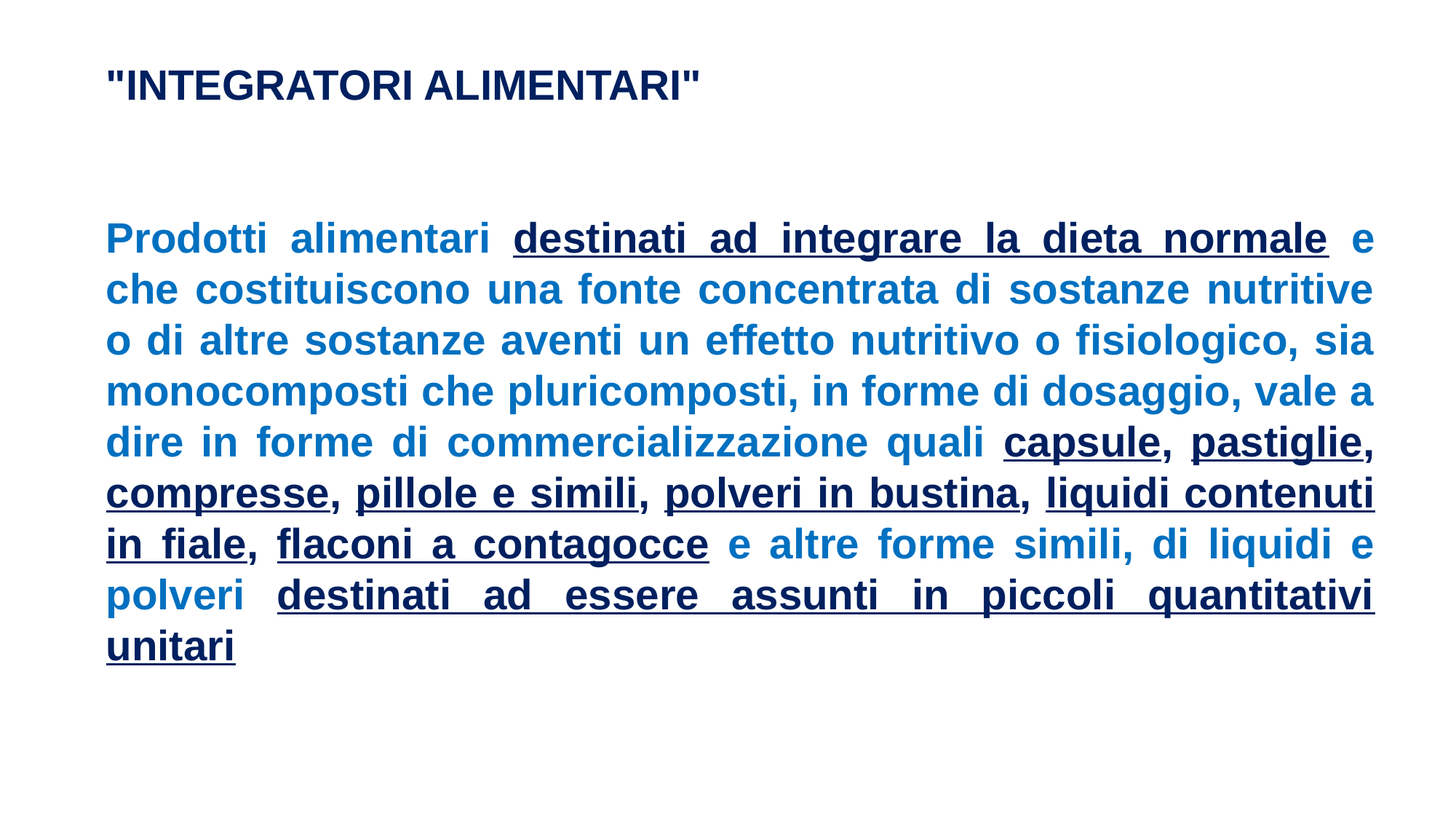

"integratori alimentari"

Prodotti alimentari destinati ad integrare la dieta normale e che costituiscono una fonte concentrata di sostanze nutritive o di altre sostanze aventi un effetto nutritivo o fisiologico, sia monocomposti che pluricomposti, in forme di dosaggio, vale a dire in forme di commercializzazione quali capsule, pastiglie, compresse, pillole e simili, polveri in bustina, liquidi contenuti in fiale, flaconi a contagocce e altre forme simili, di liquidi e polveri destinati ad essere assunti in piccoli quantitativi unitari